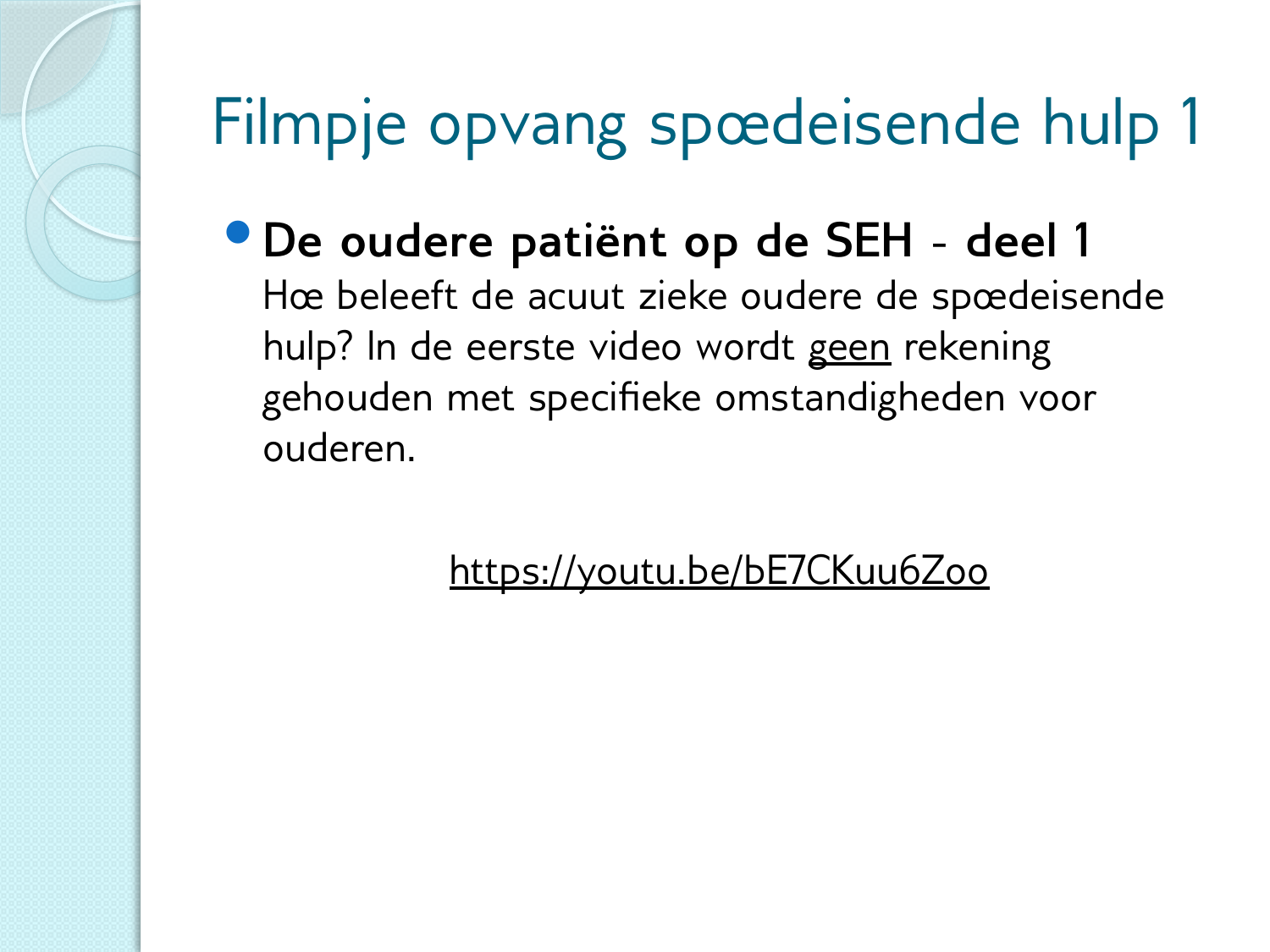

# Filmpje opvang spoedeisende hulp 1
De oudere patiënt op de SEH - deel 1
Hoe beleeft de acuut zieke oudere de spoedeisende hulp? In de eerste video wordt geen rekening gehouden met specifieke omstandigheden voor ouderen.

https://youtu.be/bE7CKuu6Zoo